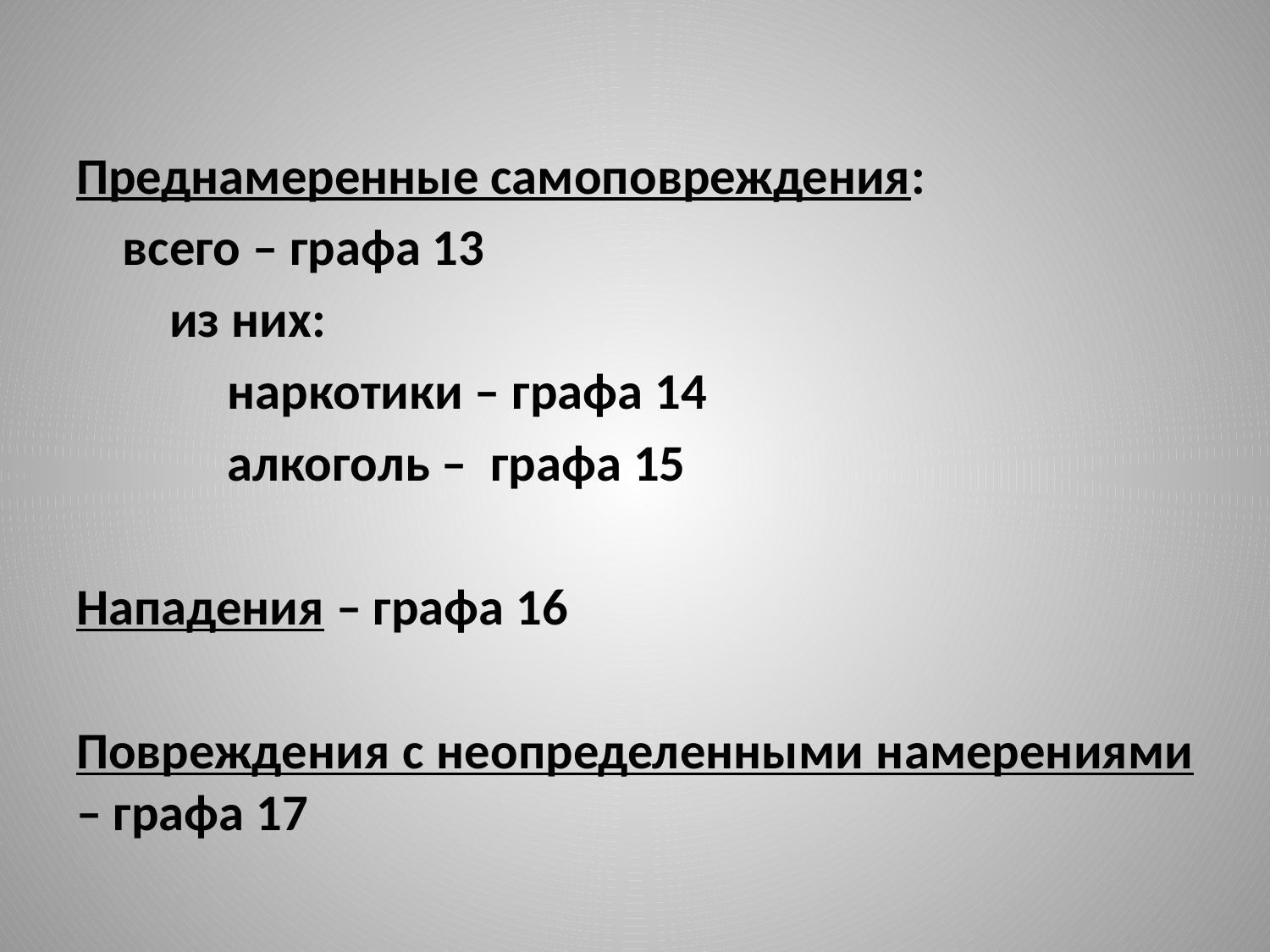

Преднамеренные самоповреждения:
    всего – графа 13
        из них:
             наркотики – графа 14
             алкоголь –  графа 15

Нападения – графа 16

Повреждения с неопределенными намерениями – графа 17